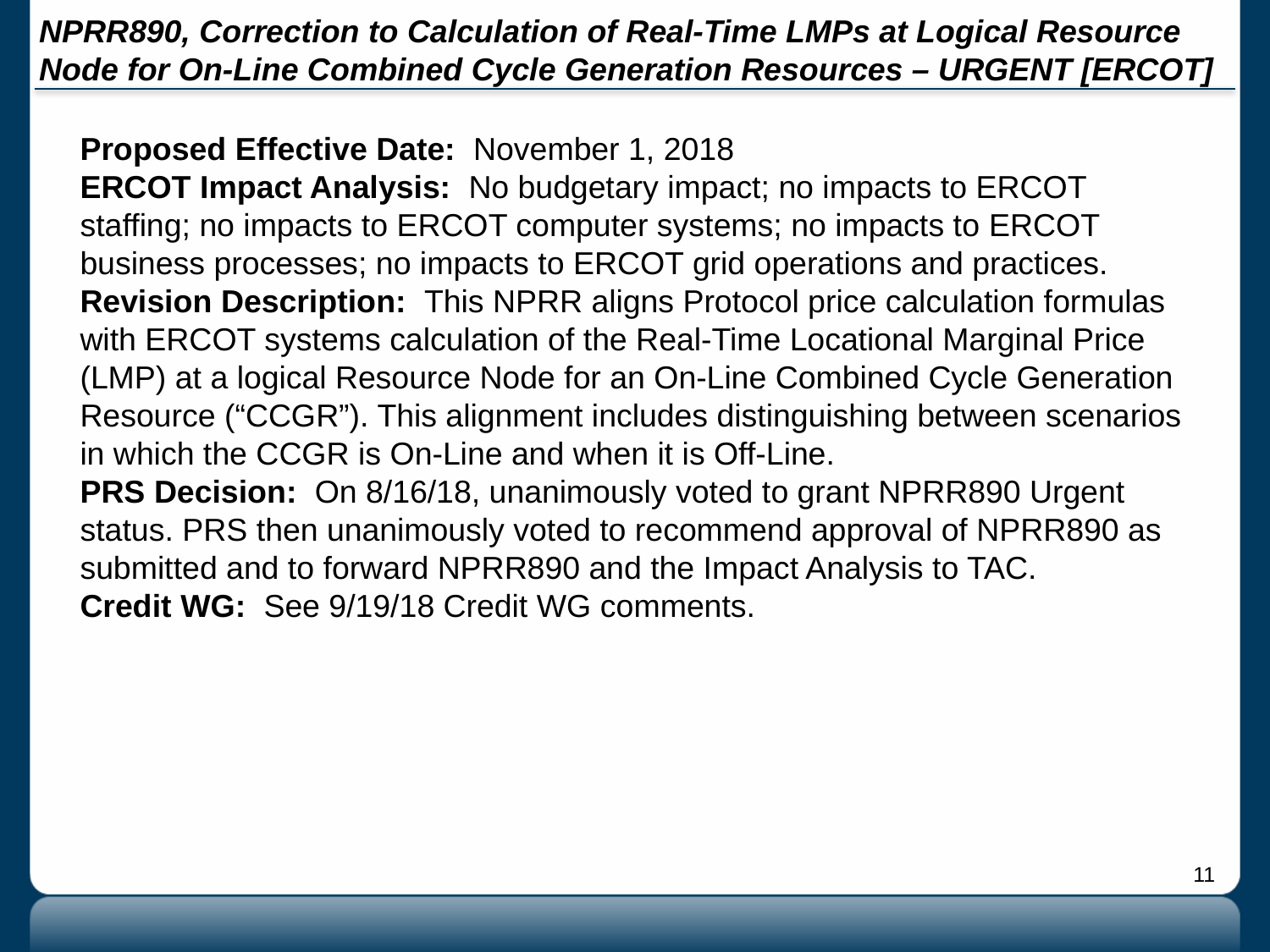

# NPRR890, Correction to Calculation of Real-Time LMPs at Logical Resource Node for On-Line Combined Cycle Generation Resources – URGENT [ERCOT]
Proposed Effective Date:  November 1, 2018
ERCOT Impact Analysis:  No budgetary impact; no impacts to ERCOT staffing; no impacts to ERCOT computer systems; no impacts to ERCOT business processes; no impacts to ERCOT grid operations and practices.
Revision Description:  This NPRR aligns Protocol price calculation formulas with ERCOT systems calculation of the Real-Time Locational Marginal Price (LMP) at a logical Resource Node for an On-Line Combined Cycle Generation Resource (“CCGR”). This alignment includes distinguishing between scenarios in which the CCGR is On-Line and when it is Off-Line.
PRS Decision:  On 8/16/18, unanimously voted to grant NPRR890 Urgent status. PRS then unanimously voted to recommend approval of NPRR890 as submitted and to forward NPRR890 and the Impact Analysis to TAC.
Credit WG:  See 9/19/18 Credit WG comments.